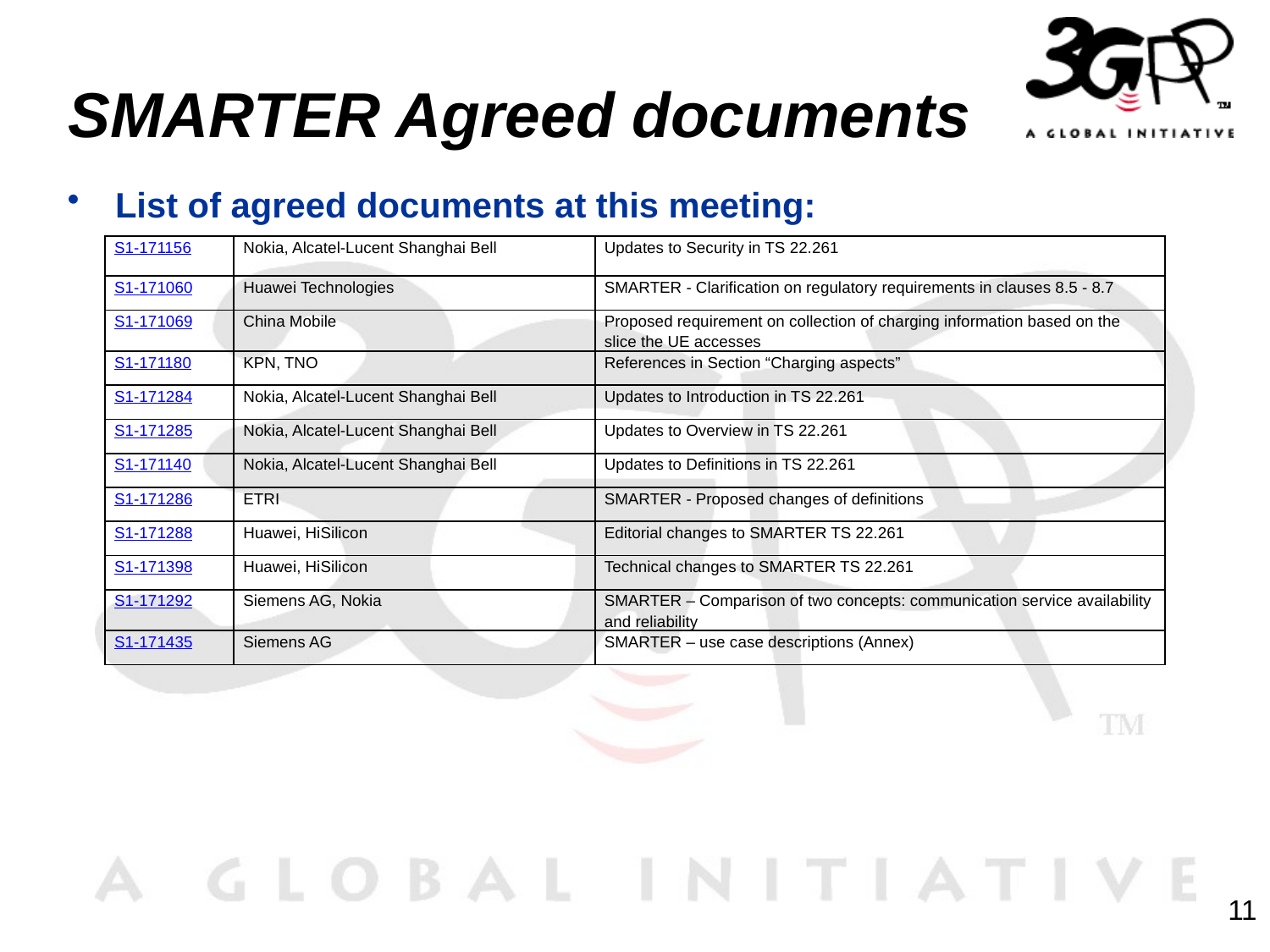

# SMARTER Agreed documents
List of agreed documents at this meeting:

| S1-171156 | Nokia, Alcatel-Lucent Shanghai Bell | Updates to Security in TS 22.261 |
| --- | --- | --- |
| S1-171060 | Huawei Technologies | SMARTER - Clarification on regulatory requirements in clauses 8.5 - 8.7 |
| S1-171069 | China Mobile | Proposed requirement on collection of charging information based on the slice the UE accesses |
| S1-171180 | KPN, TNO | References in Section “Charging aspects” |
| S1-171284 | Nokia, Alcatel-Lucent Shanghai Bell | Updates to Introduction in TS 22.261 |
| S1-171285 | Nokia, Alcatel-Lucent Shanghai Bell | Updates to Overview in TS 22.261 |
| S1-171140 | Nokia, Alcatel-Lucent Shanghai Bell | Updates to Definitions in TS 22.261 |
| S1-171286 | ETRI | SMARTER - Proposed changes of definitions |
| S1-171288 | Huawei, HiSilicon | Editorial changes to SMARTER TS 22.261 |
| S1-171398 | Huawei, HiSilicon | Technical changes to SMARTER TS 22.261 |
| S1-171292 | Siemens AG, Nokia | SMARTER – Comparison of two concepts: communication service availability and reliability |
| S1-171435 | Siemens AG | SMARTER – use case descriptions (Annex) |
11